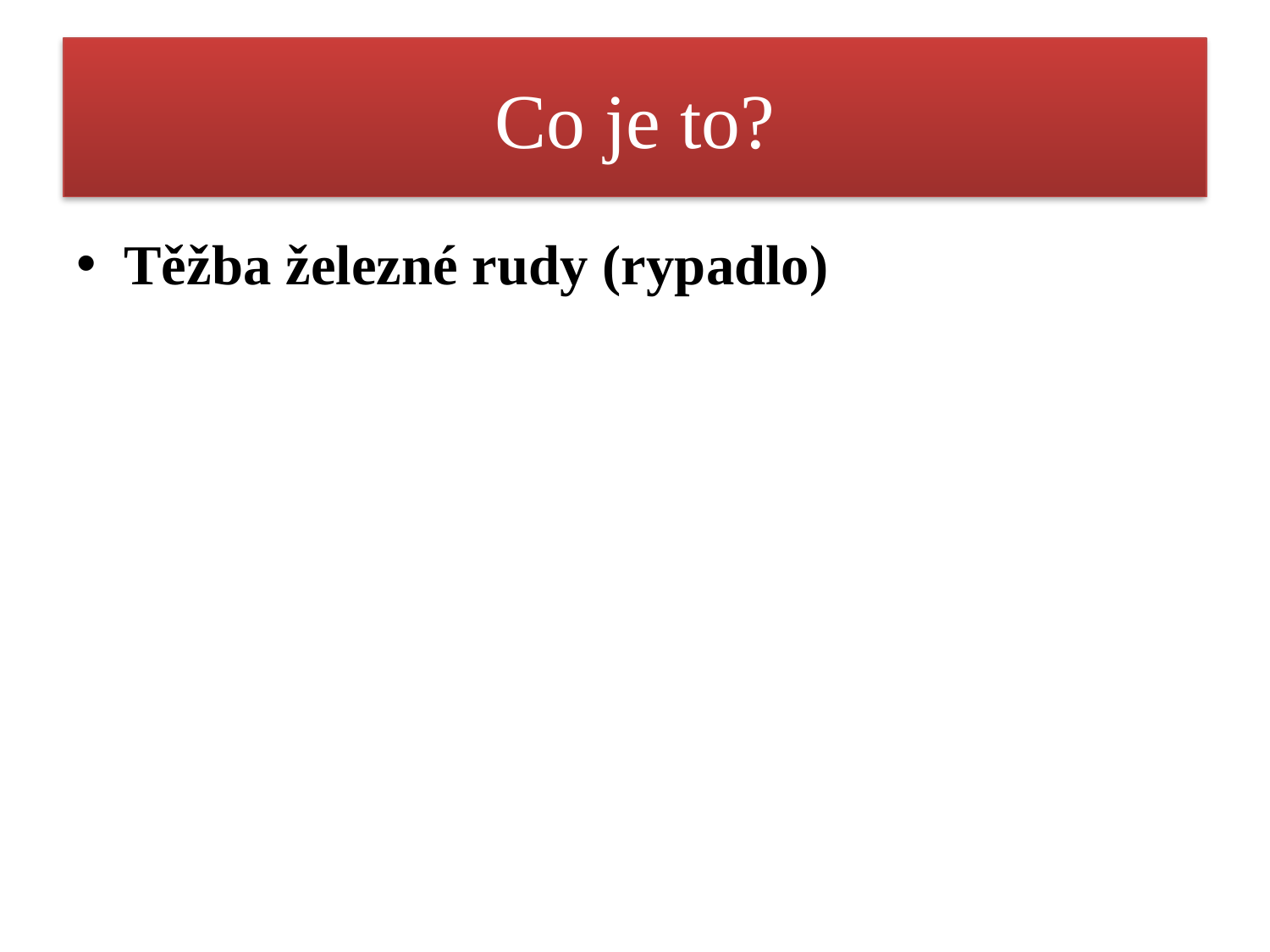

# Co je to?
Těžba železné rudy (rypadlo)